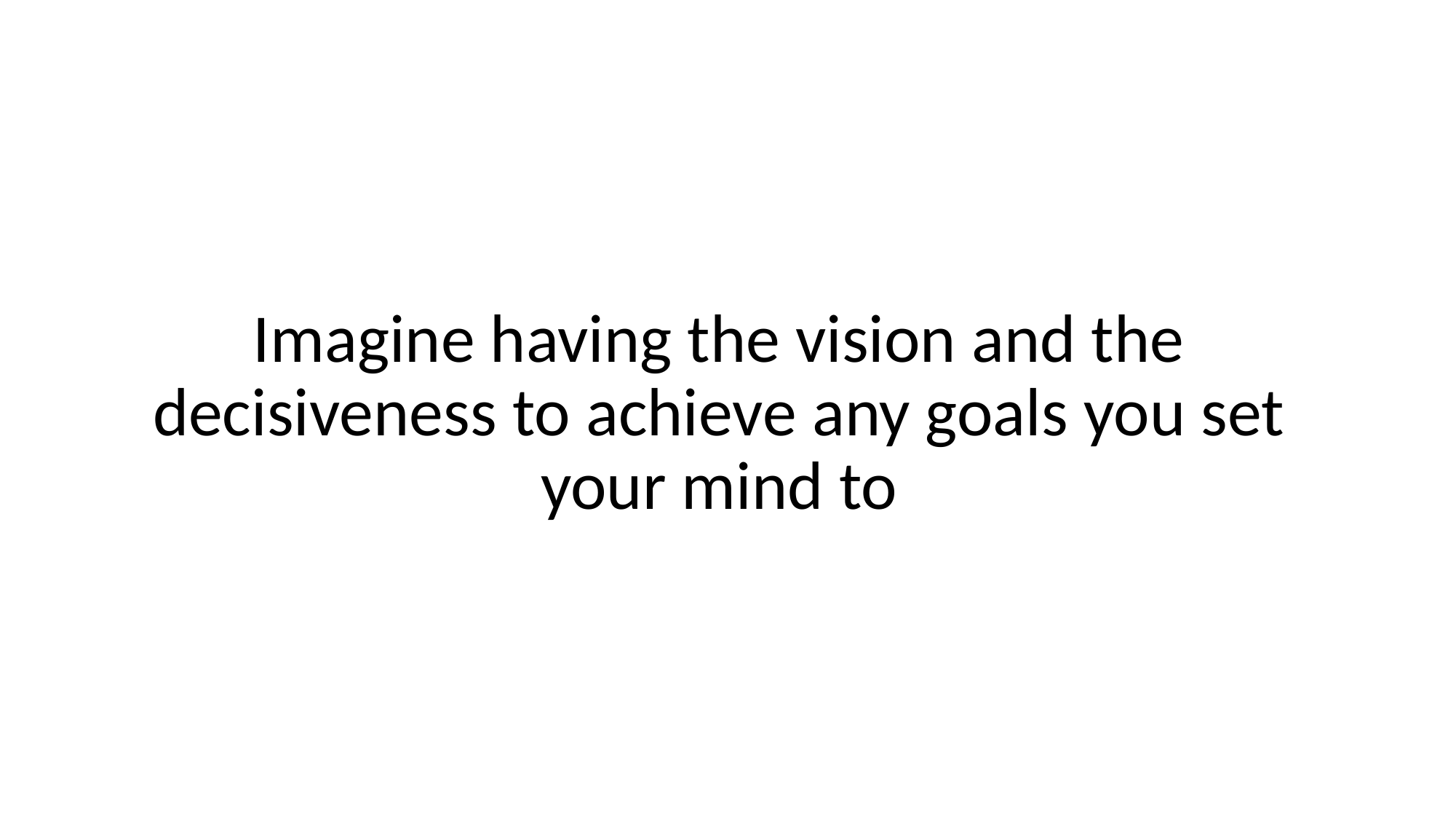

Imagine having the vision and the decisiveness to achieve any goals you set your mind to